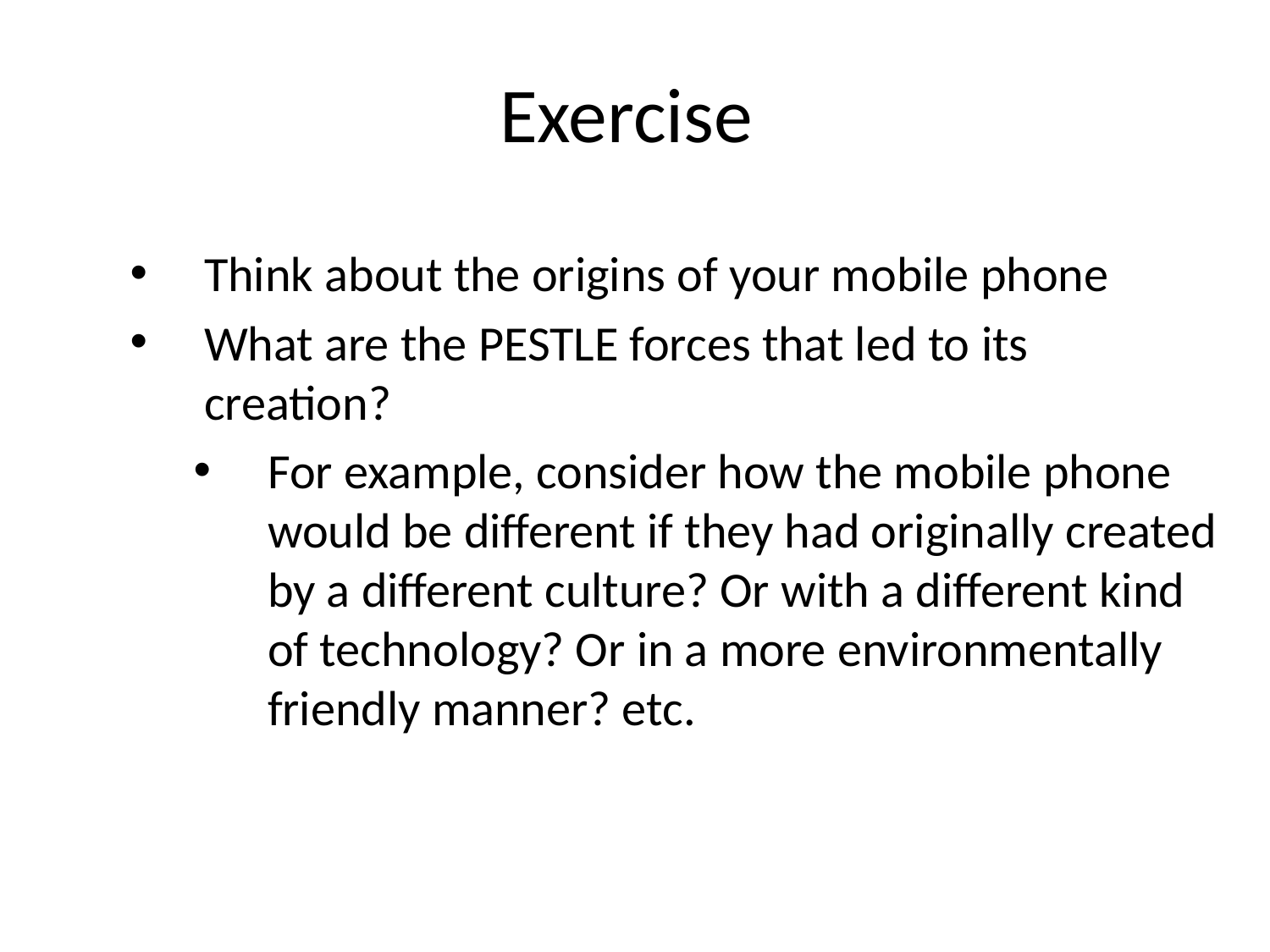

# Exercise
Think about the origins of your mobile phone
What are the PESTLE forces that led to its creation?
For example, consider how the mobile phone would be different if they had originally created by a different culture? Or with a different kind of technology? Or in a more environmentally friendly manner? etc.